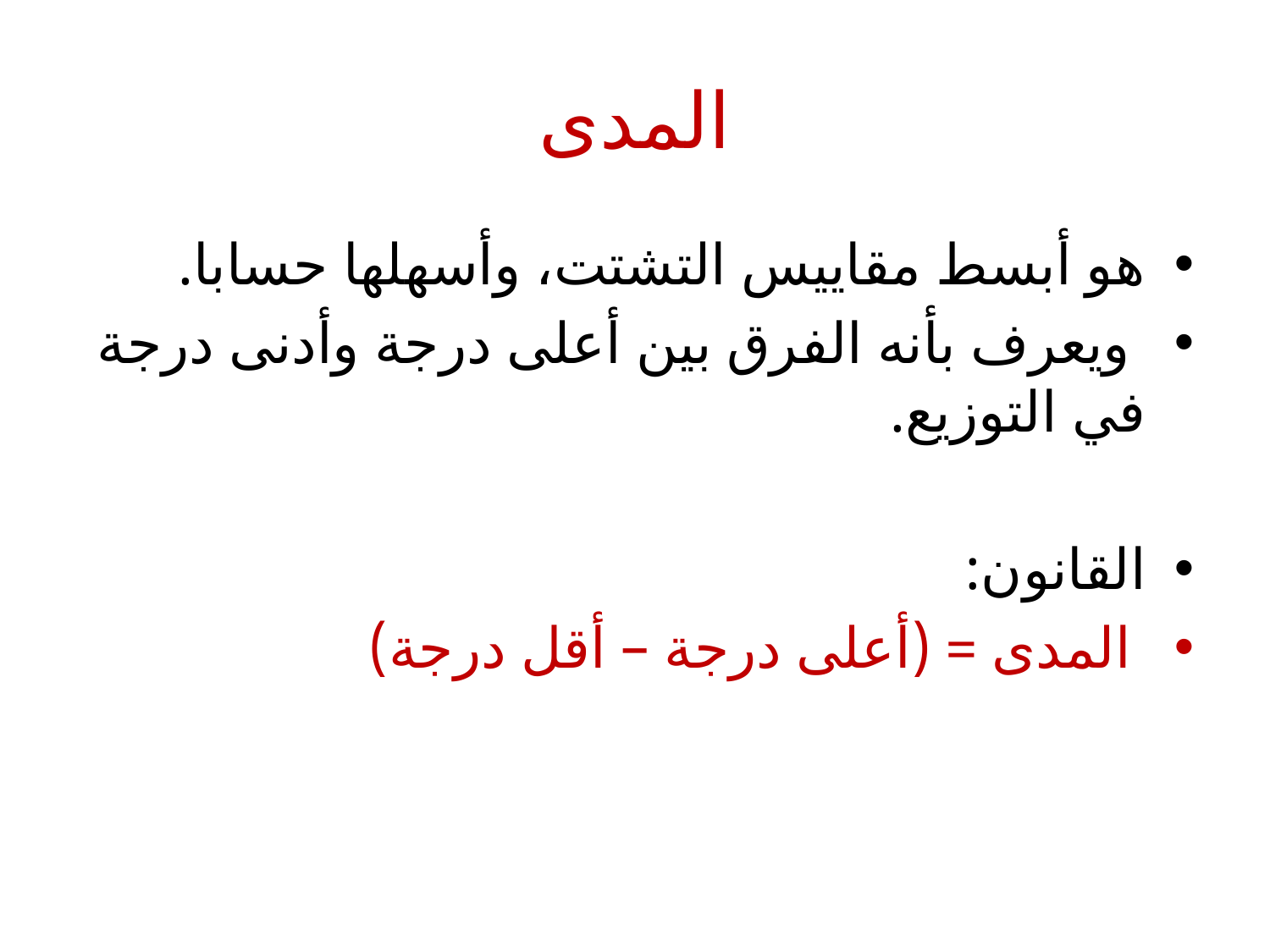

# المدى
هو أبسط مقاييس التشتت، وأسهلها حسابا.
 ويعرف بأنه الفرق بين أعلى درجة وأدنى درجة في التوزيع.

القانون:
 المدى = (أعلى درجة – أقل درجة)